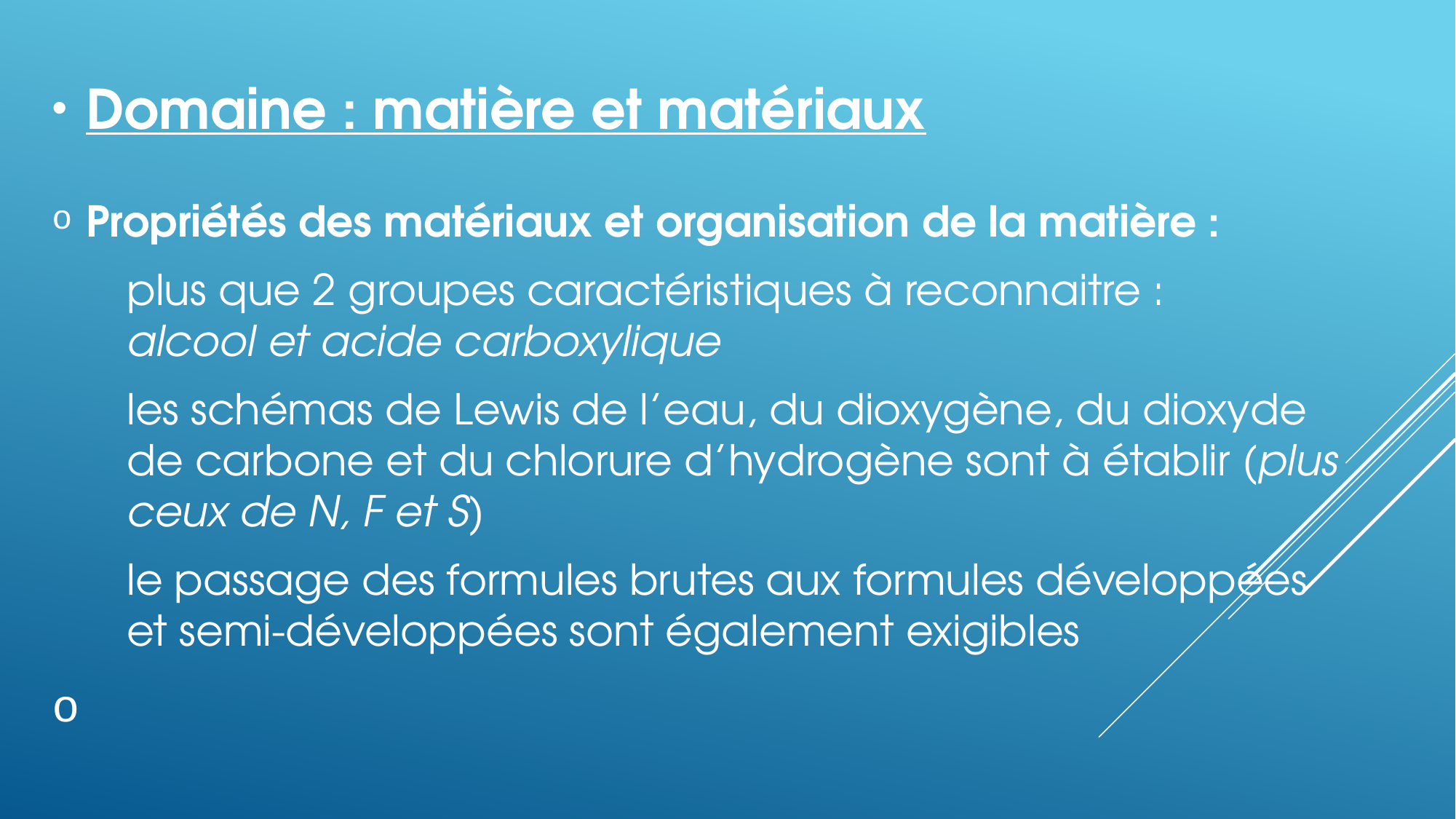

Domaine : matière et matériaux
Propriétés des matériaux et organisation de la matière :
plus que 2 groupes caractéristiques à reconnaitre :
alcool et acide carboxylique
les schémas de Lewis de l’eau, du dioxygène, du dioxyde de carbone et du chlorure d’hydrogène sont à établir (plus ceux de N, F et S)
le passage des formules brutes aux formules développées et semi-développées sont également exigibles